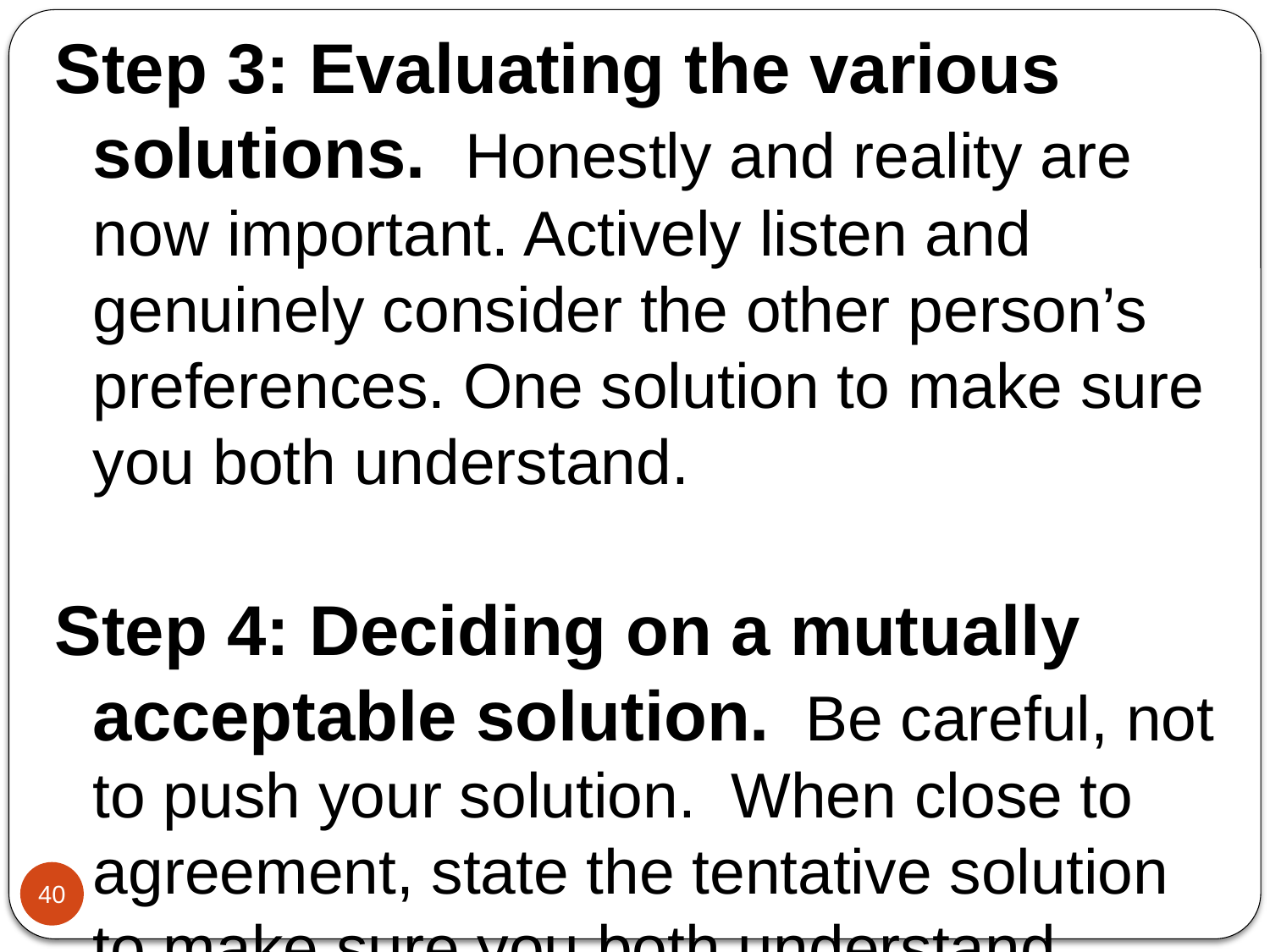

Step 3: Evaluating the various solutions.  Honestly and reality are now important. Actively listen and genuinely consider the other person’s preferences. One solution to make sure you both understand.

Step 4: Deciding on a mutually acceptable solution.  Be careful, not to push your solution.  When close to agreement, state the tentative solution to make sure you both understand.

40